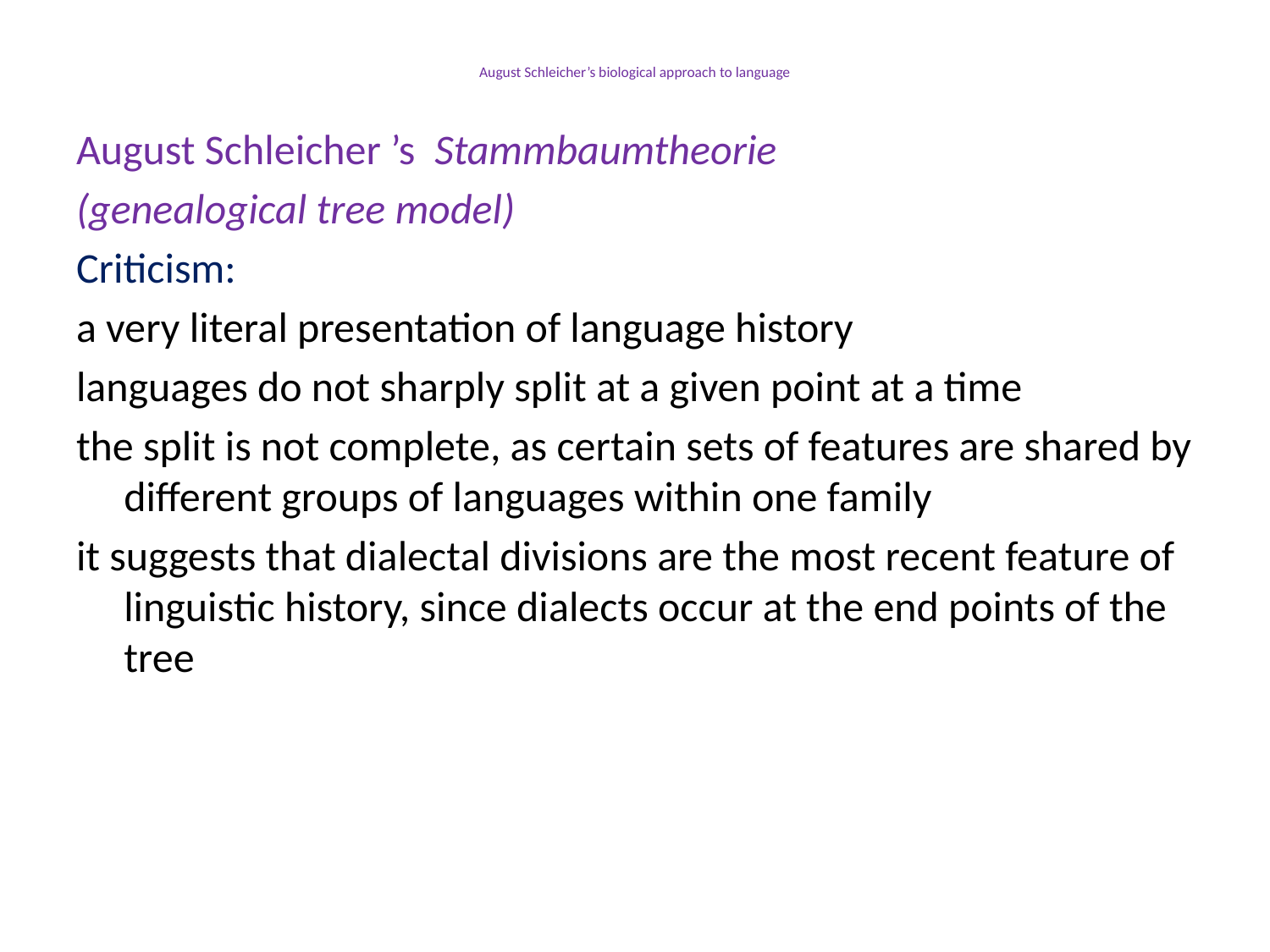

# August Schleicher’s biological approach to language
August Schleicher ’s  Stammbaumtheorie
(genealogical tree model)
Criticism:
a very literal presentation of language history
languages do not sharply split at a given point at a time
the split is not complete, as certain sets of features are shared by different groups of languages within one family
it suggests that dialectal divisions are the most recent feature of linguistic history, since dialects occur at the end points of the tree